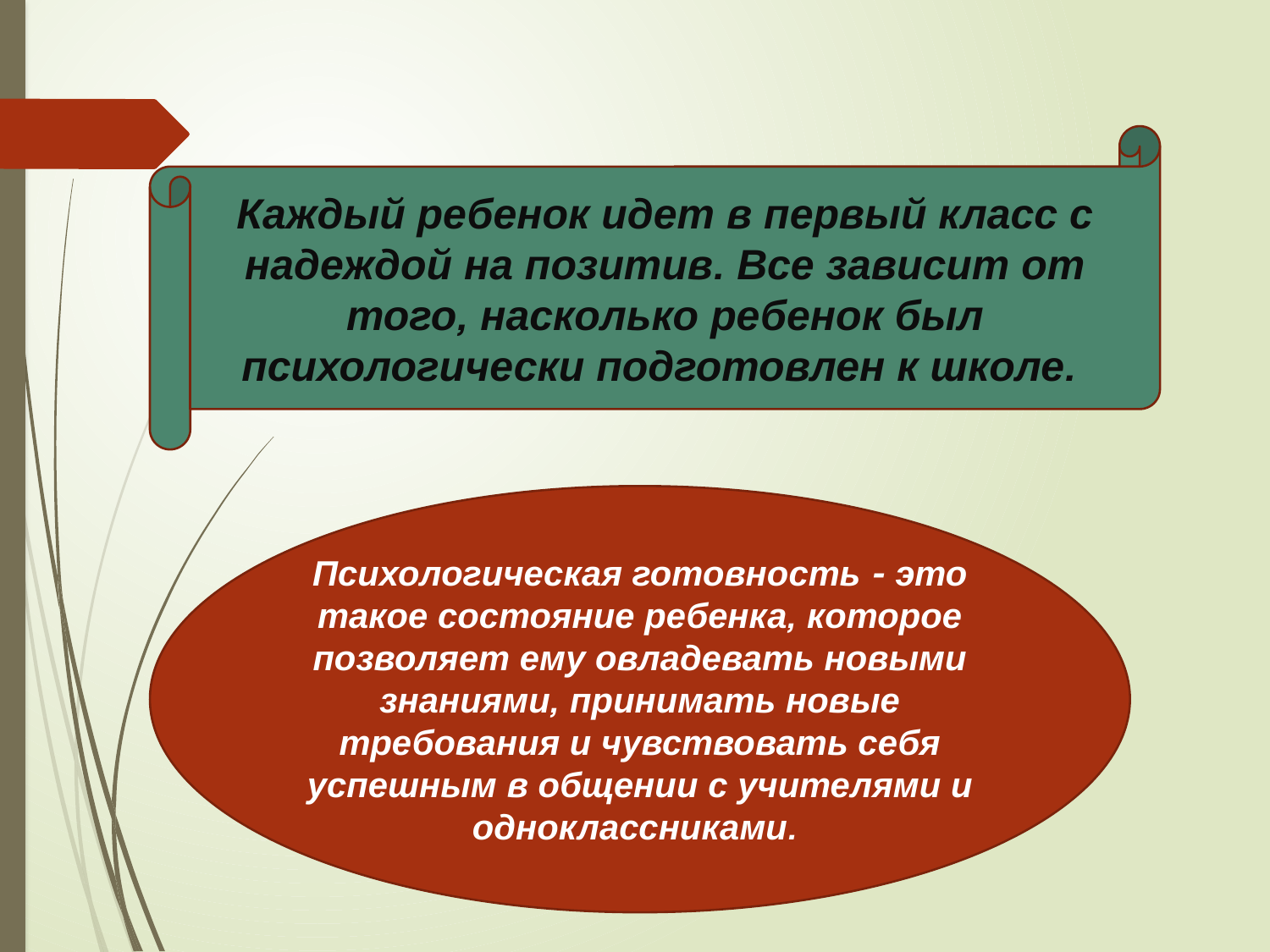

Каждый ребенок идет в первый класс с надеждой на позитив. Все зависит от того, насколько ребенок был психологически подготовлен к школе.
Психологическая готовность - это такое состояние ребенка, которое позволяет ему овладевать новыми знаниями, принимать новые требования и чувствовать себя успешным в общении с учителями и одноклассниками.